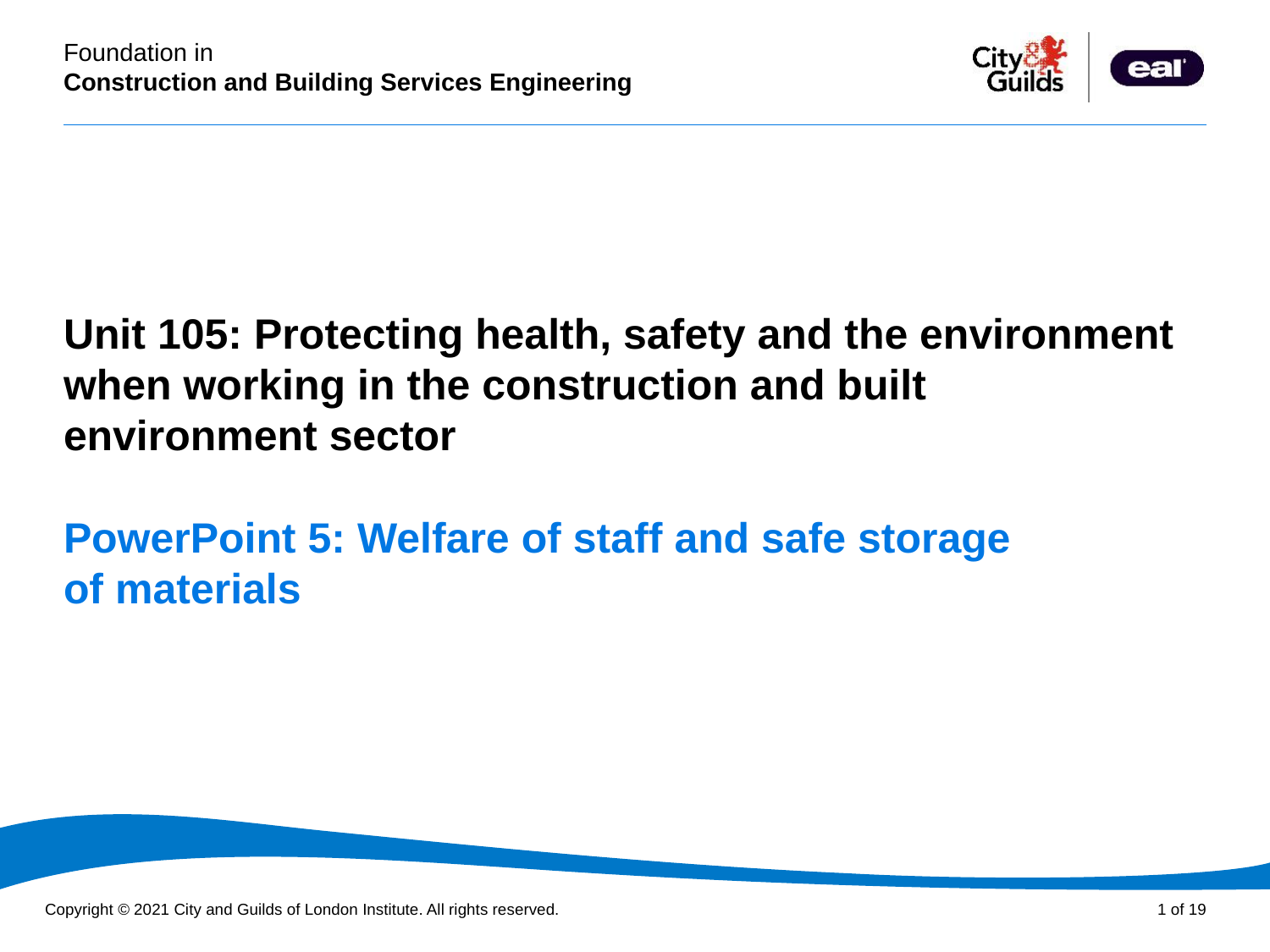

PowerPoint presentation
Unit 105: Protecting health, safety and the environment when working in the construction and built environment sector

# PowerPoint 5: Welfare of staff and safe storage of materials